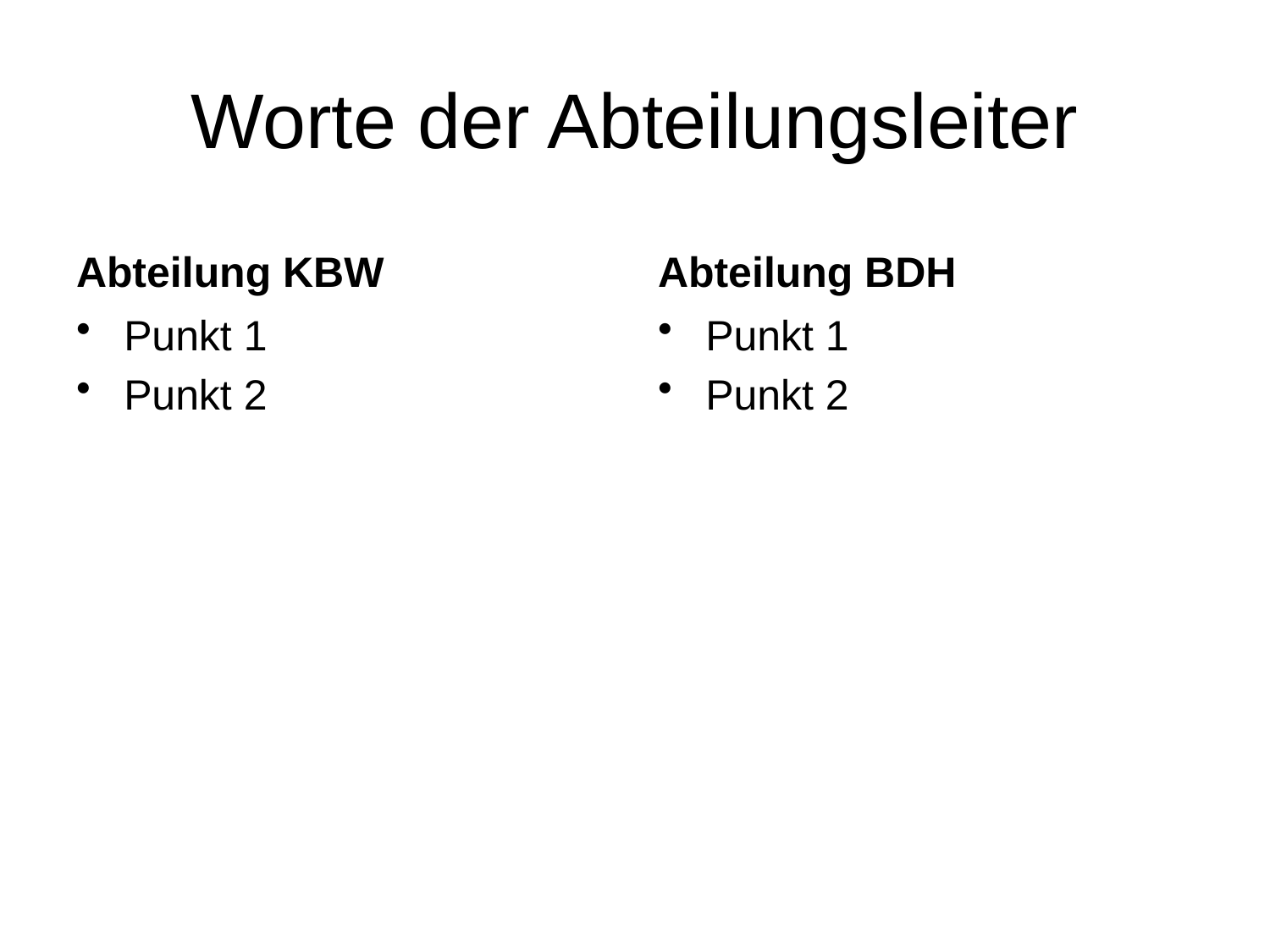

# Worte der Abteilungsleiter
Abteilung KBW
Abteilung BDH
Punkt 1
Punkt 2
Punkt 1
Punkt 2